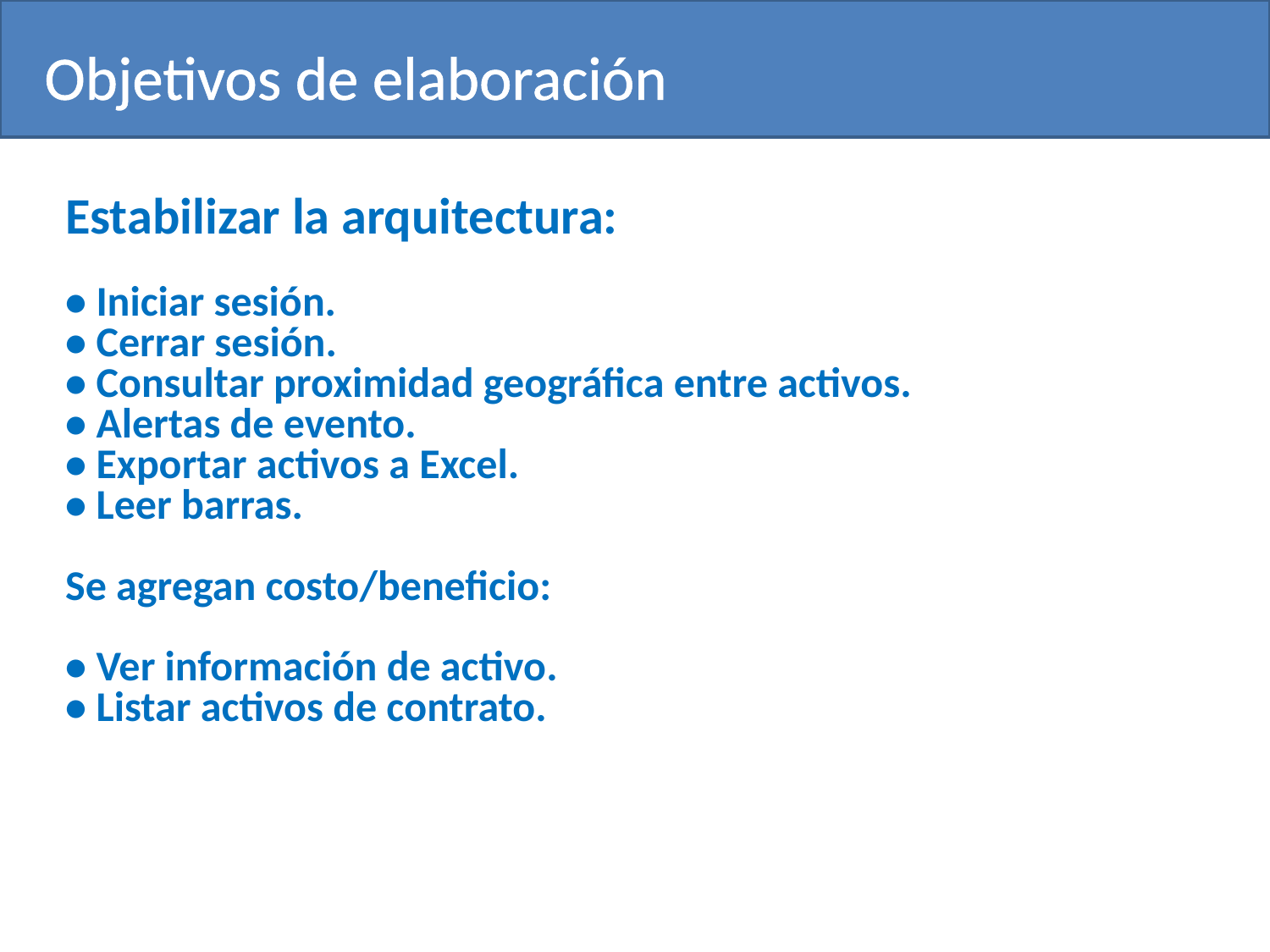

Objetivos de elaboración
Estabilizar la arquitectura:

• Iniciar sesión.
• Cerrar sesión.
• Consultar proximidad geográfica entre activos.
• Alertas de evento.
• Exportar activos a Excel.
• Leer barras.

Se agregan costo/beneficio:

• Ver información de activo.
• Listar activos de contrato.